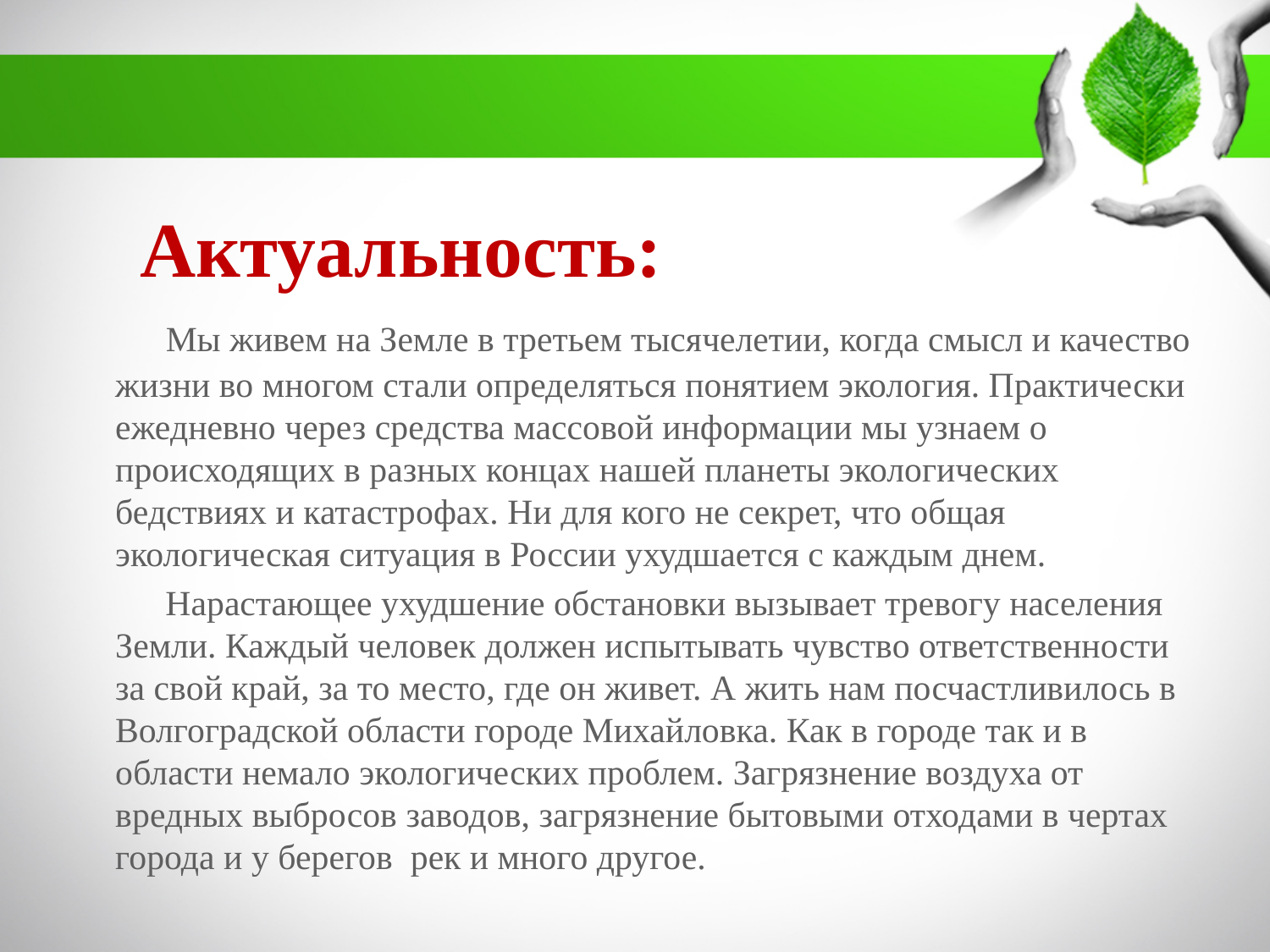

# Актуальность:
        Мы живем на Земле в третьем тысячелетии, когда смысл и качество жизни во многом стали определяться понятием экология. Практически ежедневно через средства массовой информации мы узнаем о происходящих в разных концах нашей планеты экологических бедствиях и катастрофах. Ни для кого не секрет, что общая экологическая ситуация в России ухудшается с каждым днем.
           Нарастающее ухудшение обстановки вызывает тревогу населения Земли. Каждый человек должен испытывать чувство ответственности за свой край, за то место, где он живет. А жить нам посчастливилось в Волгоградской области городе Михайловка. Как в городе так и в области немало экологических проблем. Загрязнение воздуха от вредных выбросов заводов, загрязнение бытовыми отходами в чертах города и у берегов  рек и много другое.